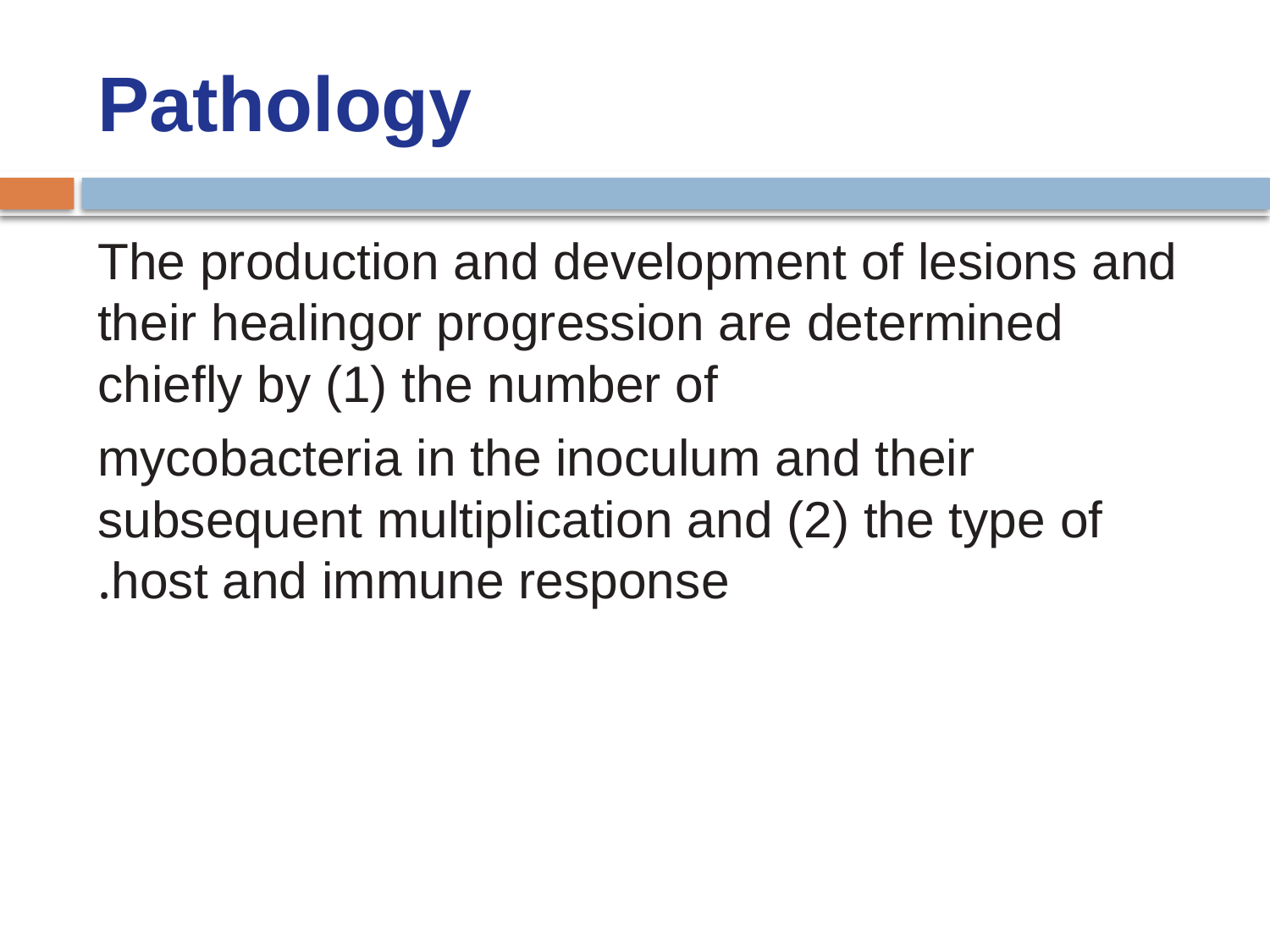

# Pathology
The production and development of lesions and their healingor progression are determined chiefly by (1) the number of
mycobacteria in the inoculum and their subsequent multiplication and (2) the type of host and immune response.